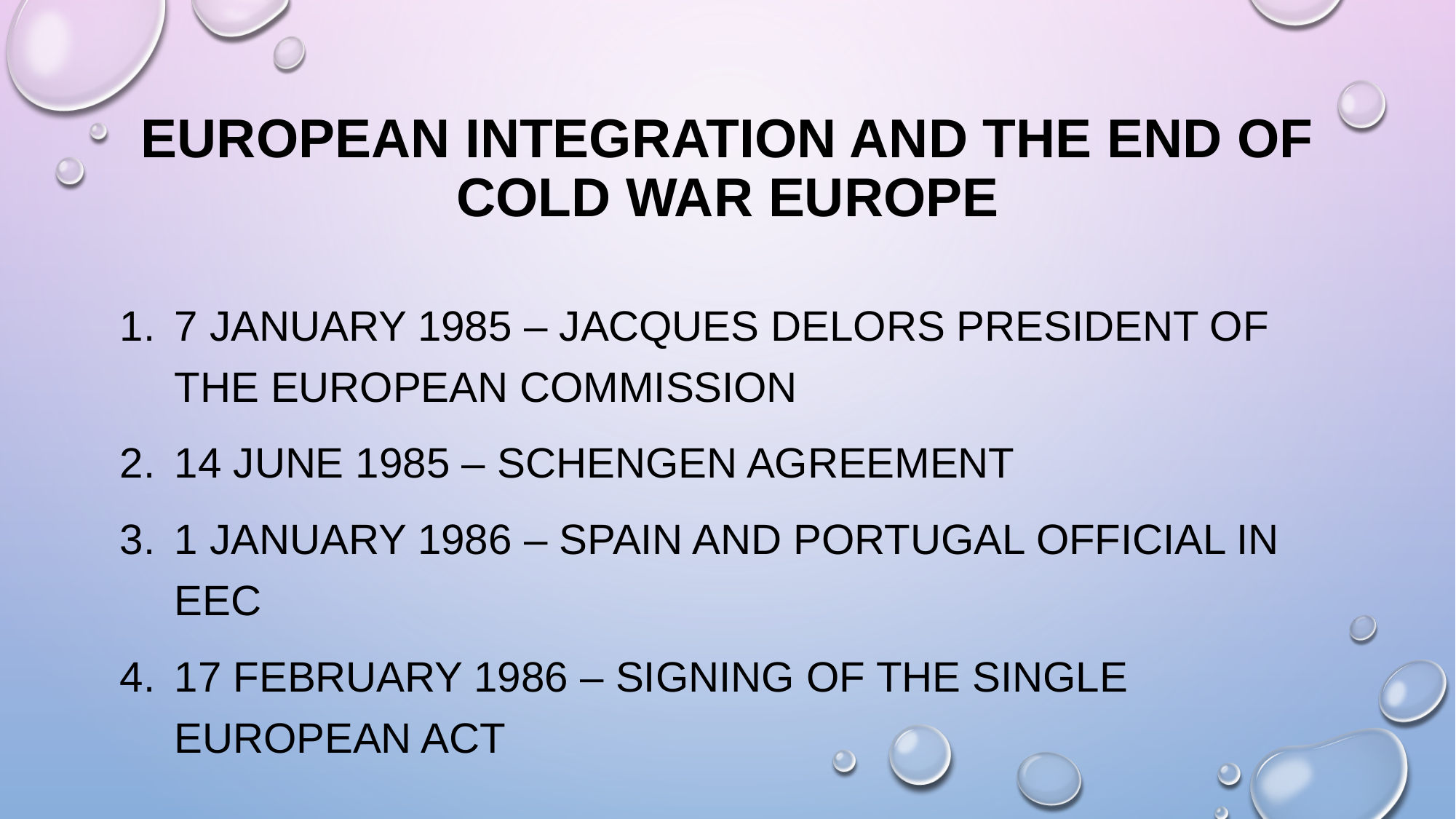

# EUROPEAN INTEGRATION AND THE END OF COLD WAR EUROPE
7 JANUARY 1985 – JACQUES DELORS PRESIDENT OF THE EUROPEAN COMMISSION
14 JUNE 1985 – SCHENGEN AGREEMENT
1 JANUARY 1986 – SPAIN AND PORTUGAL OFFICIAL IN EEC
17 FEBRUARY 1986 – SIGNING OF THE SINGLE EUROPEAN ACT